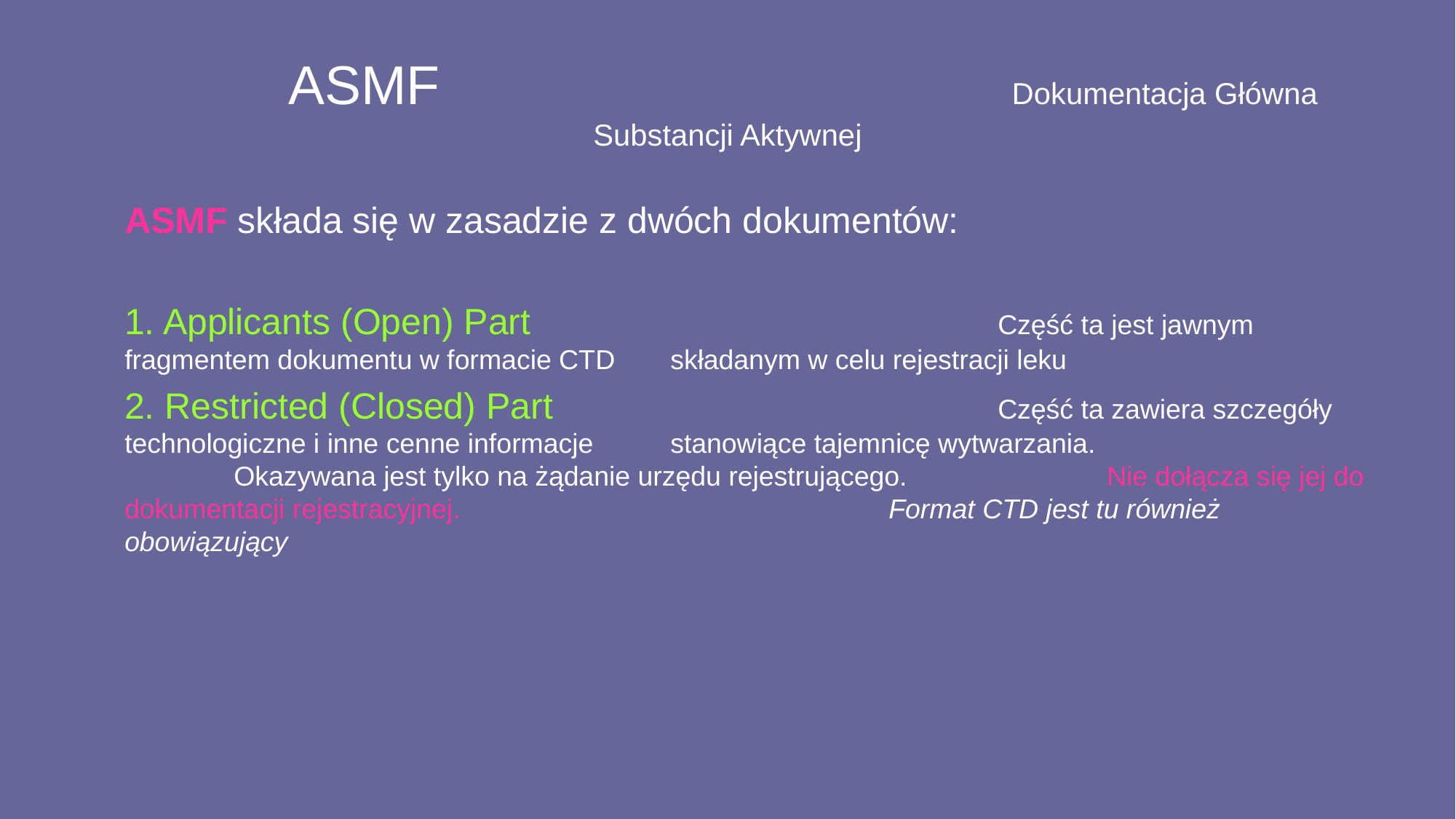

# ASMF		                             Dokumentacja Główna Substancji Aktywnej
	ASMF składa się w zasadzie z dwóch dokumentów:

	1. Applicants (Open) Part					Część ta jest jawnym fragmentem dokumentu w formacie CTD 	składanym w celu rejestracji leku
	2. Restricted (Closed) Part					Część ta zawiera szczegóły technologiczne i inne cenne informacje 	stanowiące tajemnicę wytwarzania.				Okazywana jest tylko na żądanie urzędu rejestrującego. 		Nie dołącza się jej do dokumentacji rejestracyjnej.				Format CTD jest tu również obowiązujący